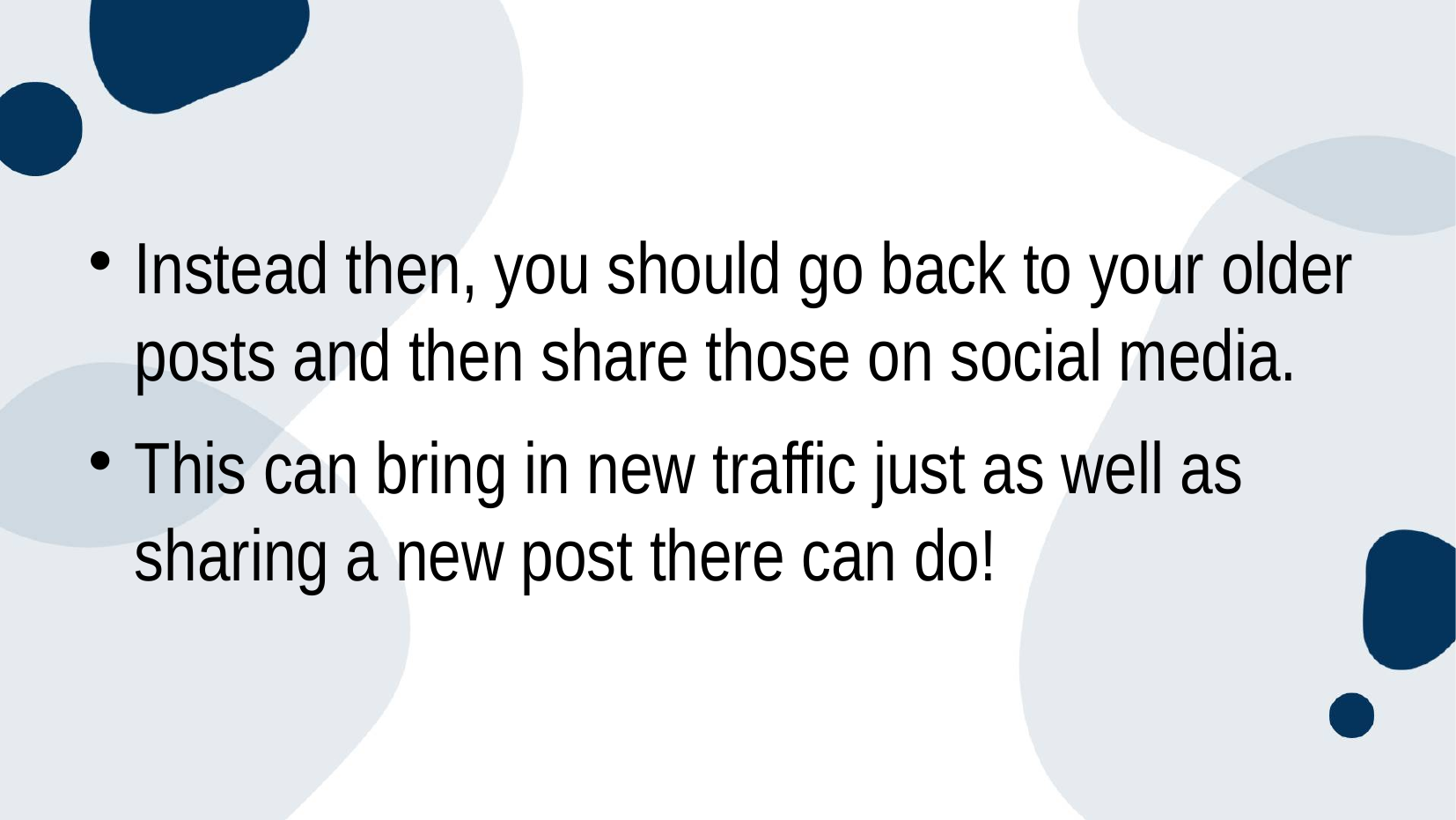

Instead then, you should go back to your older posts and then share those on social media.
This can bring in new traffic just as well as sharing a new post there can do!